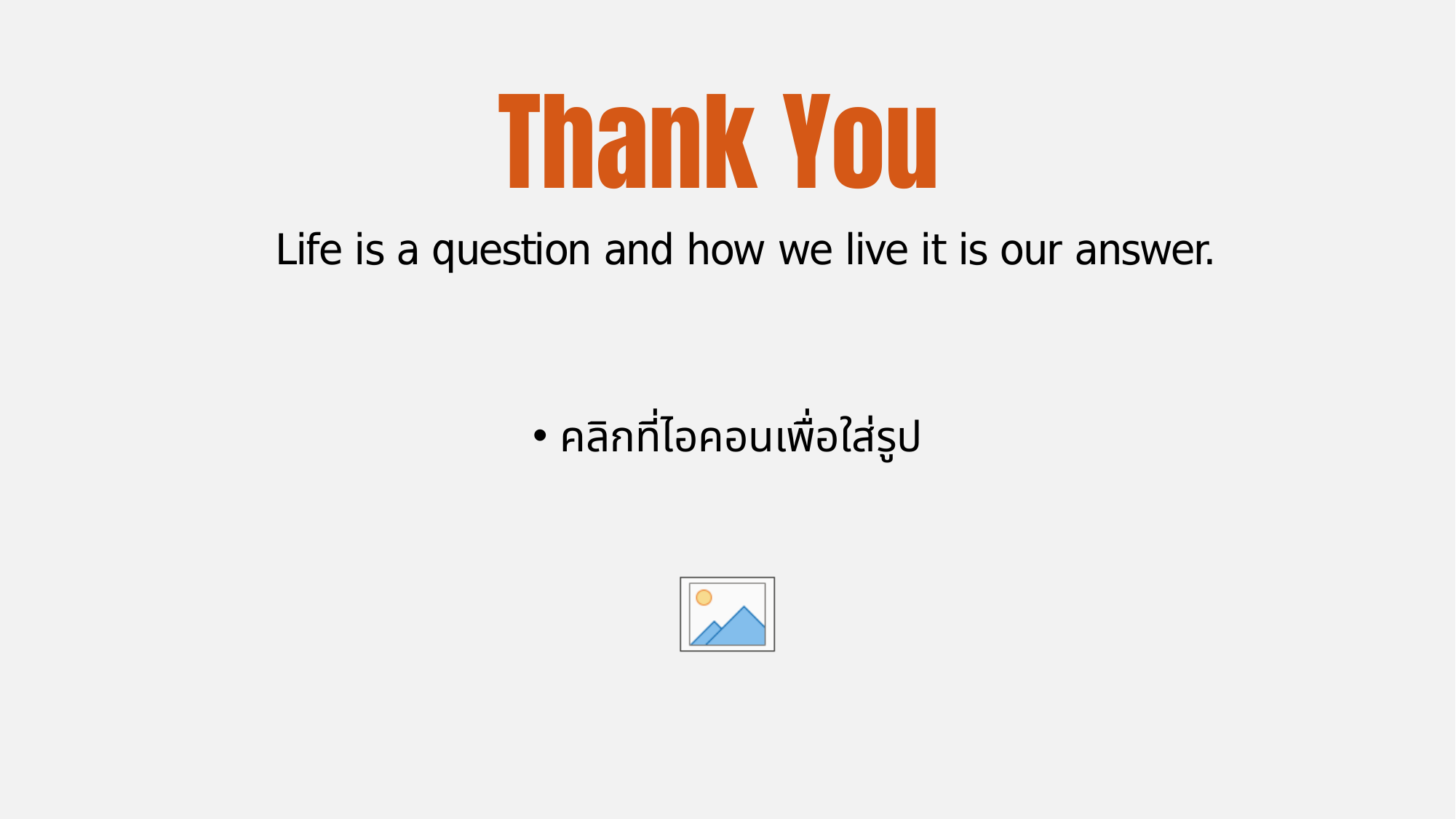

Thank You
Life is a question and how we live it is our answer.